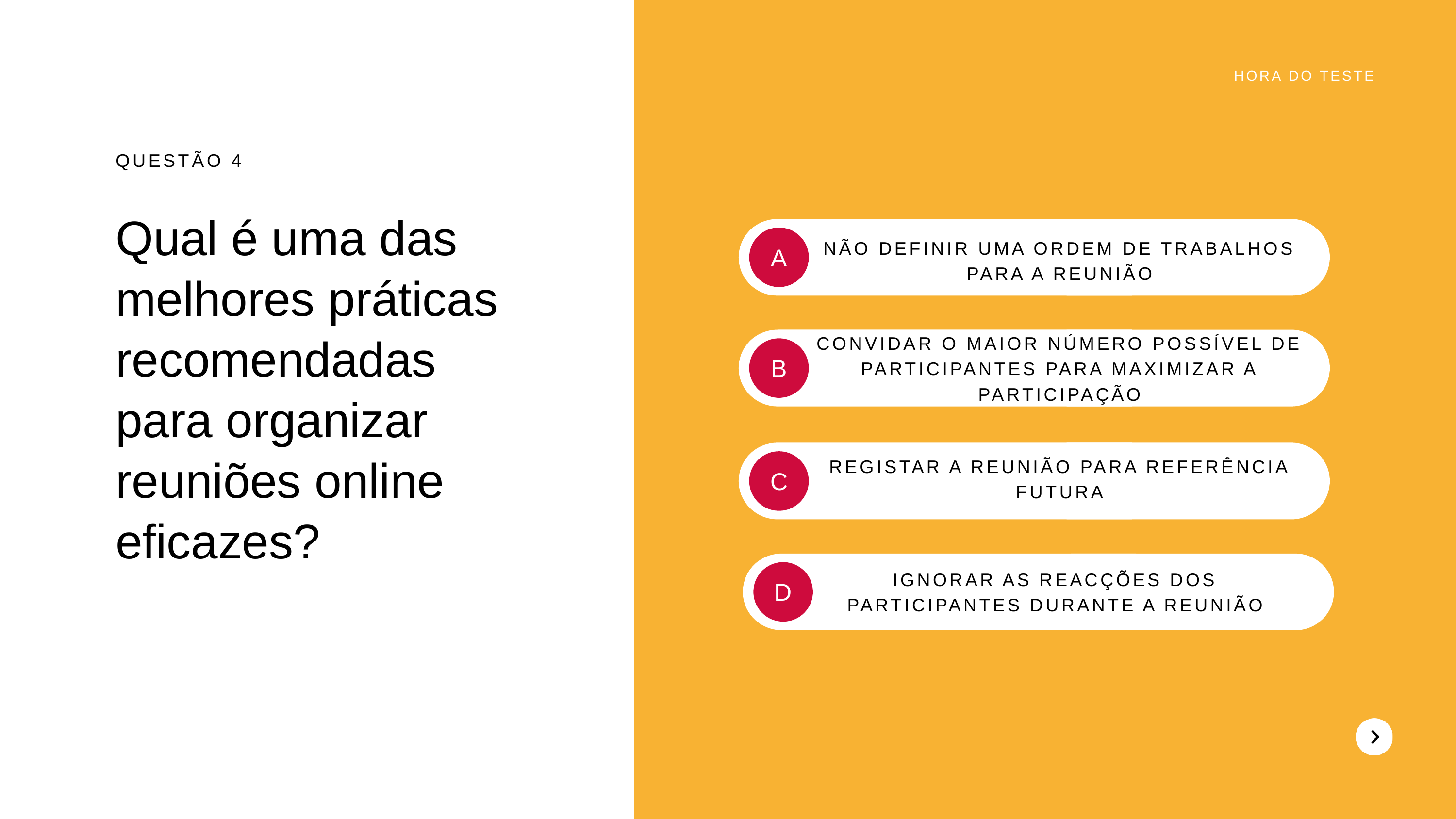

HORA DO TESTE
QUESTÃO 4
Qual é uma das melhores práticas recomendadas para organizar reuniões online eficazes?

NÃO DEFINIR UMA ORDEM DE TRABALHOS PARA A REUNIÃO
A
CONVIDAR O MAIOR NÚMERO POSSÍVEL DE PARTICIPANTES PARA MAXIMIZAR A PARTICIPAÇÃO

B

REGISTAR A REUNIÃO PARA REFERÊNCIA FUTURA
C

IGNORAR AS REACÇÕES DOS PARTICIPANTES DURANTE A REUNIÃO
D